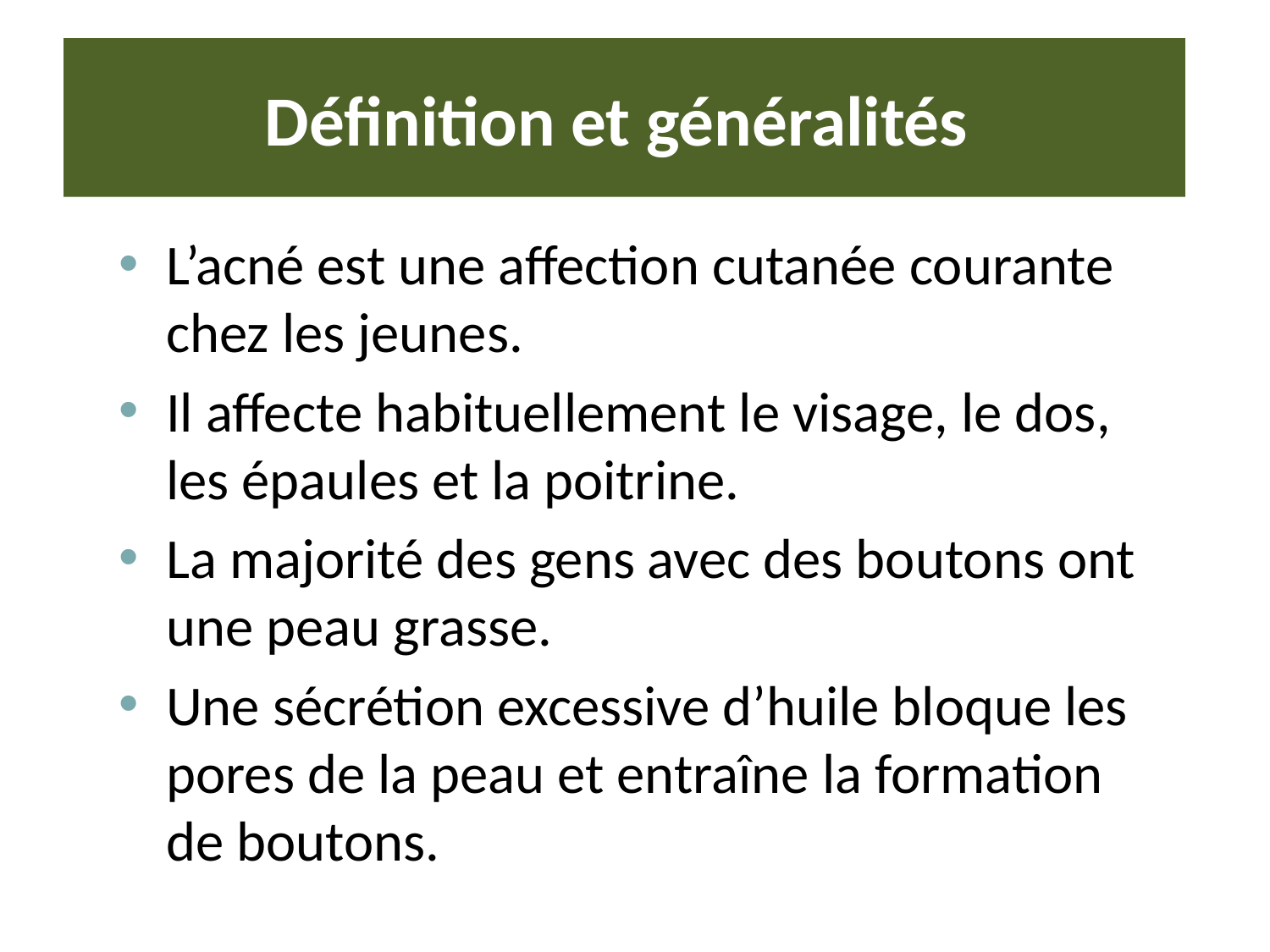

# Définition et généralités
L’acné est une affection cutanée courante chez les jeunes.
Il affecte habituellement le visage, le dos, les épaules et la poitrine.
La majorité des gens avec des boutons ont une peau grasse.
Une sécrétion excessive d’huile bloque les pores de la peau et entraîne la formation de boutons.